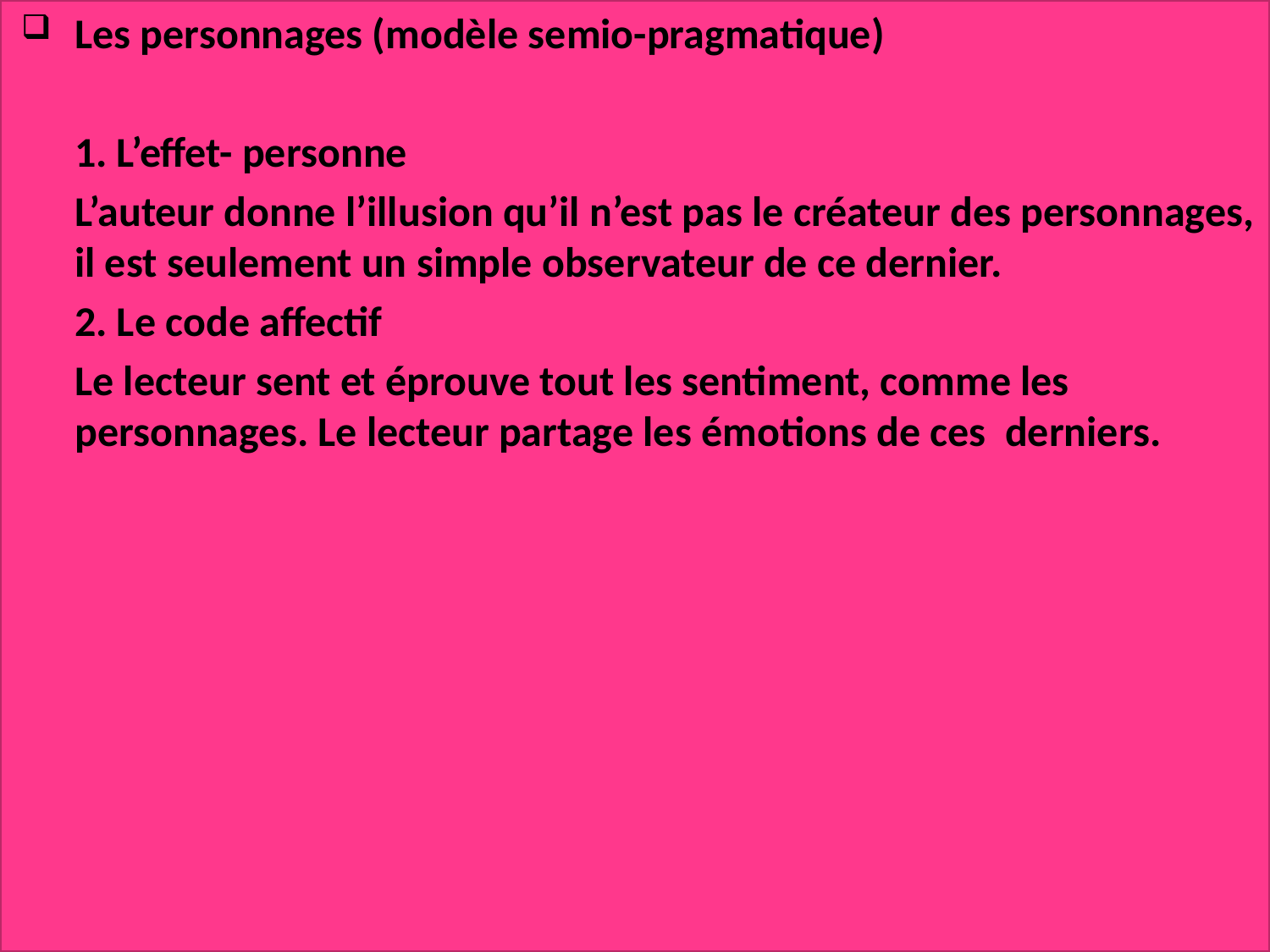

Les personnages (modèle semio-pragmatique)

1. L’effet- personne
L’auteur donne l’illusion qu’il n’est pas le créateur des personnages, il est seulement un simple observateur de ce dernier.
2. Le code affectif
Le lecteur sent et éprouve tout les sentiment, comme les personnages. Le lecteur partage les émotions de ces  derniers.

#